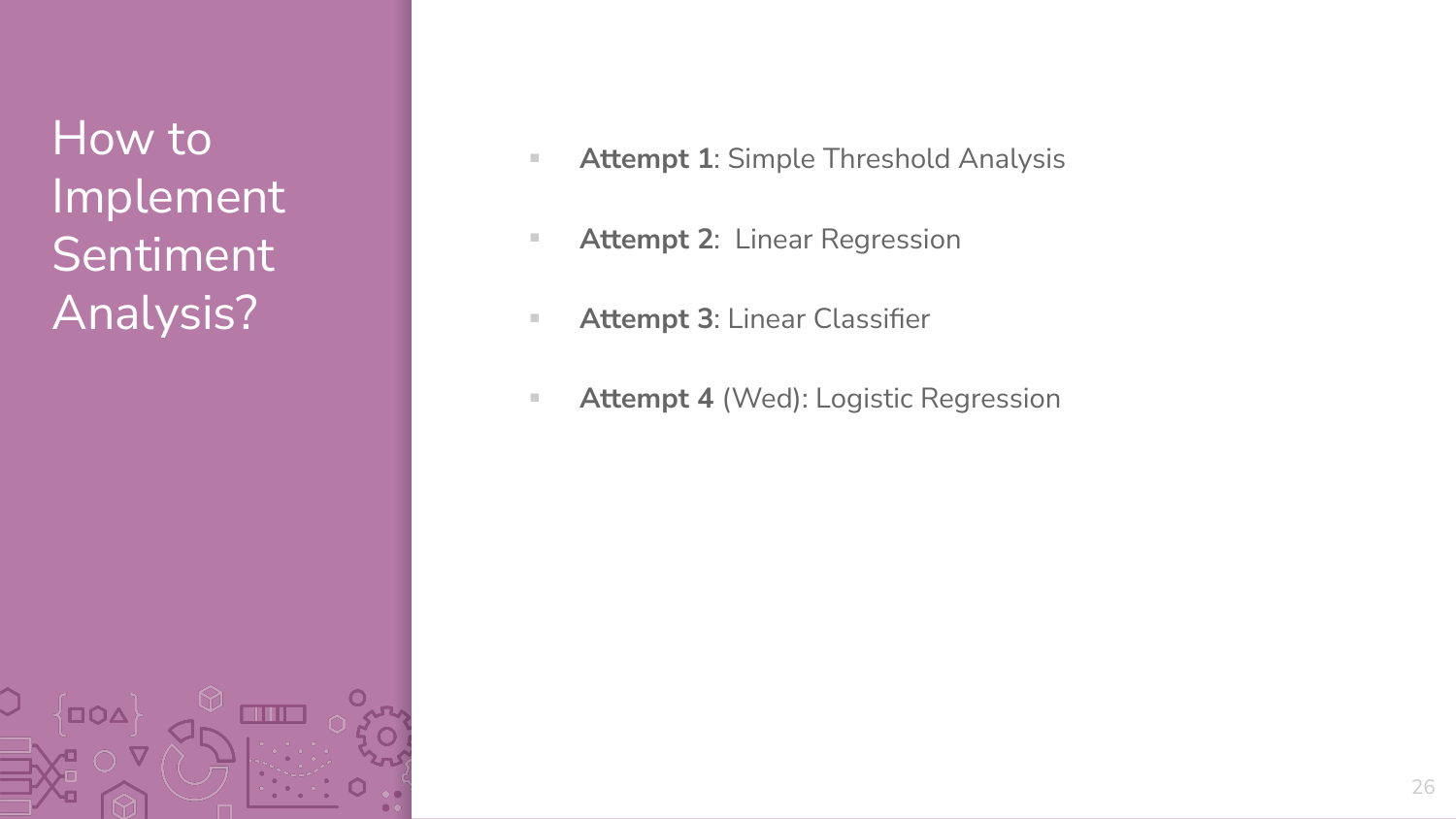

# How to Implement Sentiment Analysis?
Attempt 1: Simple Threshold Analysis
Attempt 2:  Linear Regression
Attempt 3: Linear Classifier
Attempt 4 (Wed): Logistic Regression
26